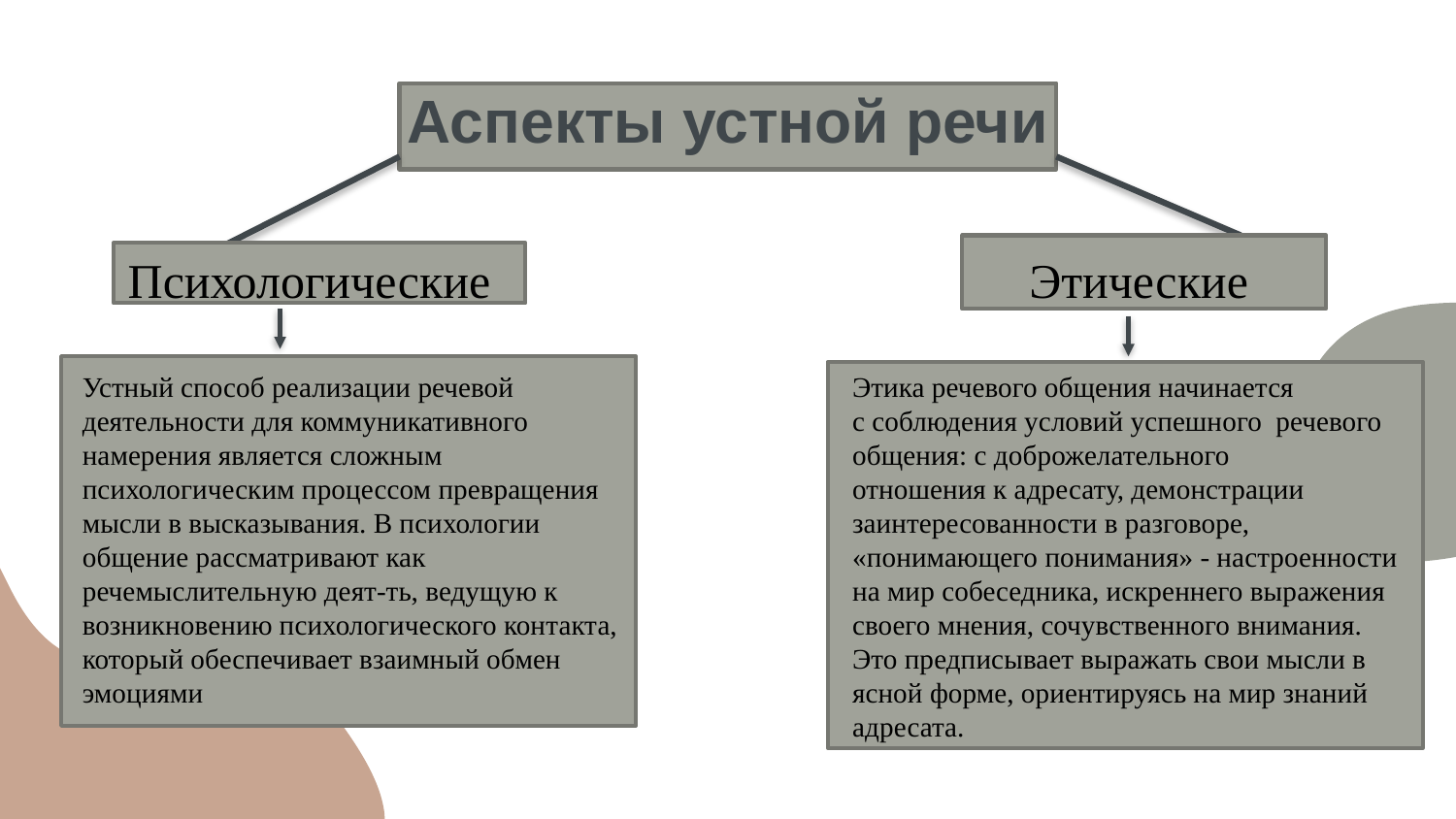

# Аспекты устной речи

Этические

Психологические

Устный способ реализации речевой деятельности для коммуникативного намерения является сложным психологическим процессом превращения мысли в высказывания. В психологии общение рассматривают как речемыслительную деят-ть, ведущую к возникновению психологического контакта, который обеспечивает взаимный обмен эмоциями

Этика речевого общения начинается с соблюдения условий успешного  речевого общения: с доброжелательного  отношения к адресату, демонстрации заинтересованности в разговоре, «понимающего понимания» - настроенности на мир собеседника, искреннего выражения своего мнения, сочувственного внимания. Это предписывает выражать свои мысли в ясной форме, ориентируясь на мир знаний адресата.